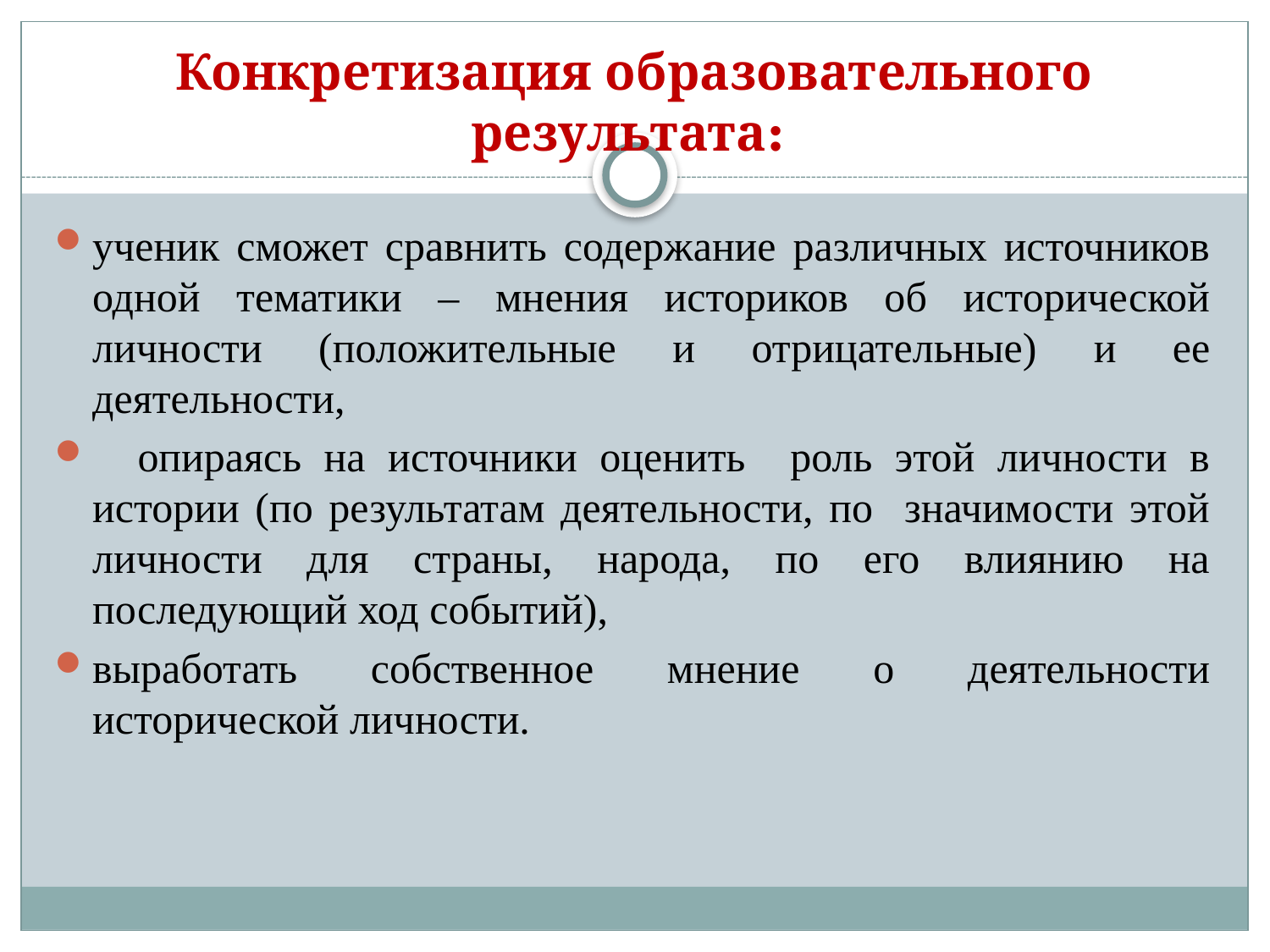

# Конкретизация образовательного результата:
ученик сможет сравнить содержание различных источников одной тематики – мнения историков об исторической личности (положительные и отрицательные) и ее деятельности,
  опираясь на источники оценить  роль этой личности в истории (по результатам деятельности, по  значимости этой личности для страны, народа, по его влиянию на последующий ход событий),
выработать собственное мнение о деятельности исторической личности.